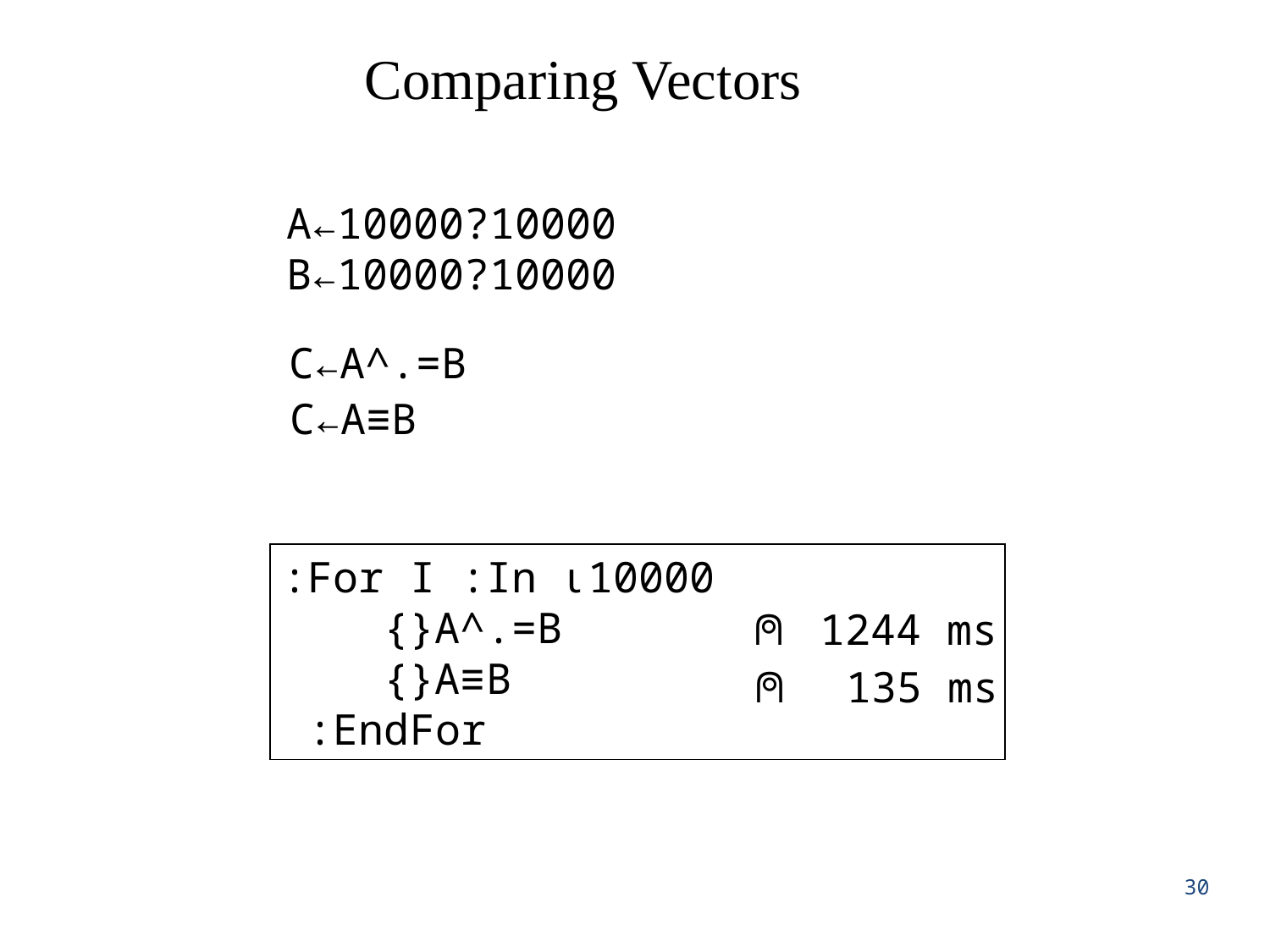

# Comparing Vectors
A←10000?10000
B←10000?10000
C←A^.=B
C←A≡B

:For I :In ⍳10000
    {}A^.=B
    {}A≡B
 :EndFor
⍝ 1244 ms

⍝  135 ms
30